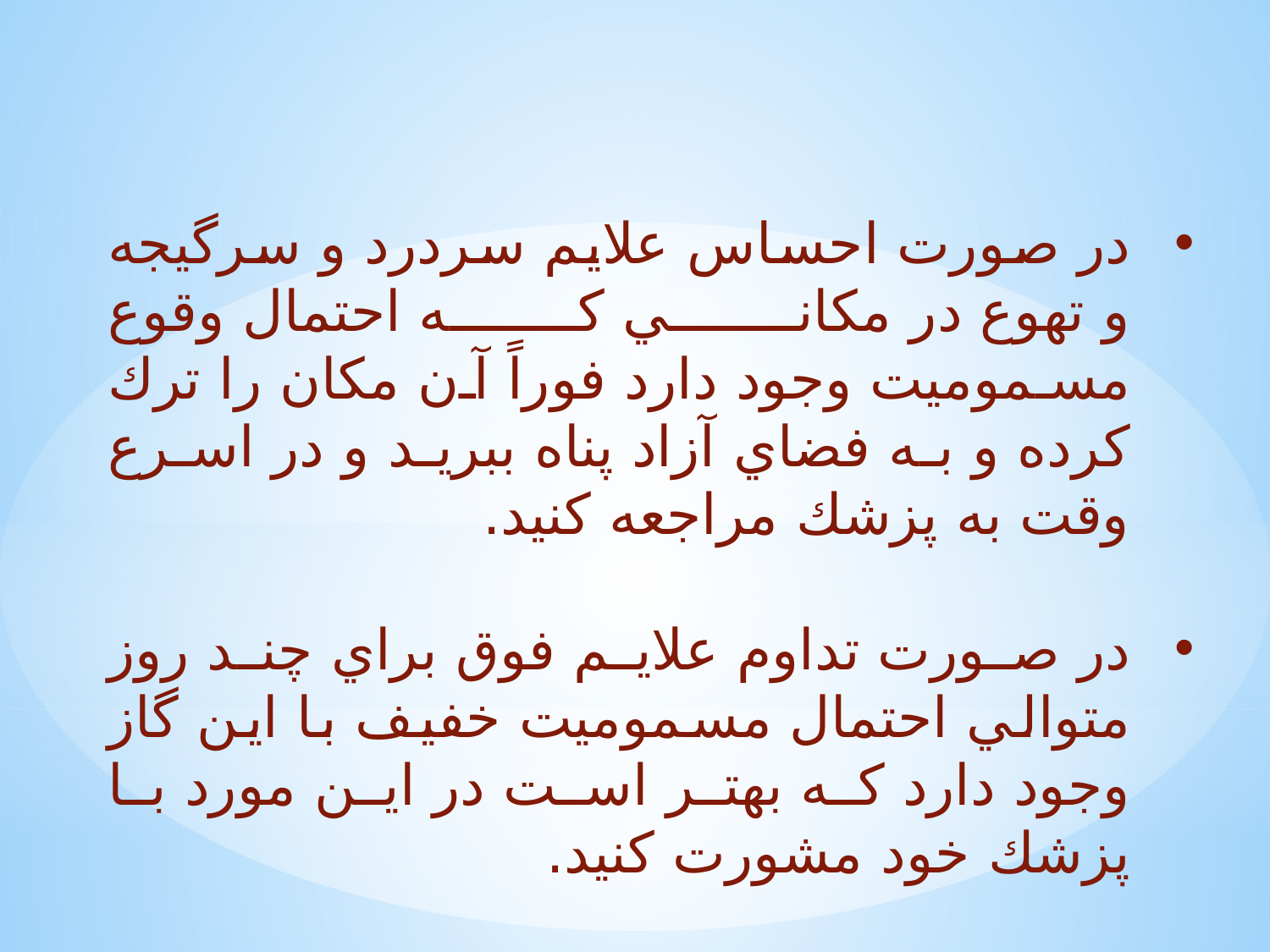

در صورت احساس علايم سردرد و سرگيجه و تهوع در مكاني كه احتمال وقوع مسموميت وجود دارد فوراً آن مكان را ترك کرده و به فضاي آزاد پناه ببريد و در اسرع وقت به پزشك مراجعه كنيد.

در صورت تداوم علايم فوق براي چند روز متوالي احتمال مسموميت خفيف با اين گاز وجود دارد كه بهتر است در اين مورد با پزشك خود مشورت كنيد.